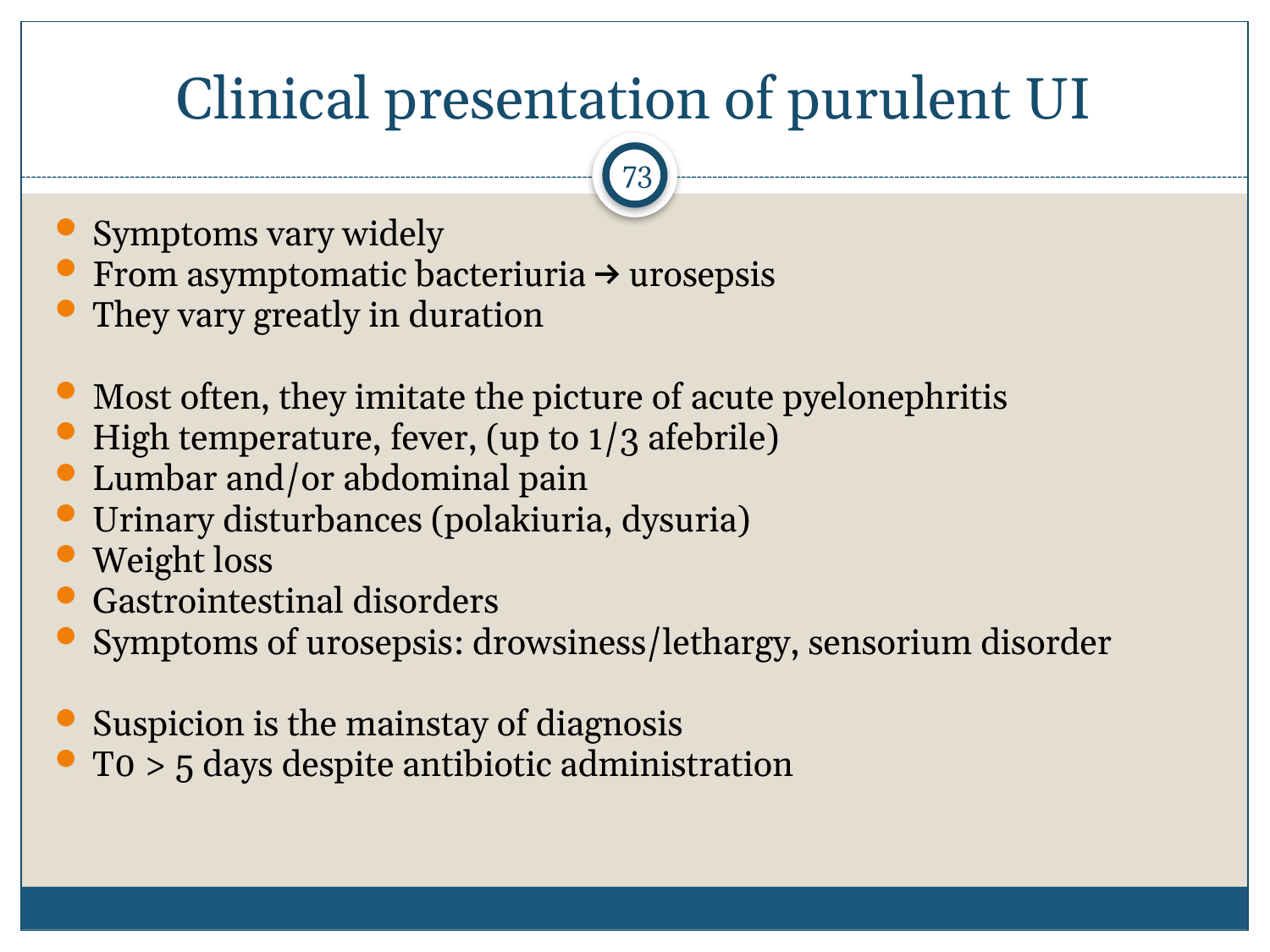

# Clinical presentation of purulent UI
73
Symptoms vary widely
From asymptomatic bacteriuria → urosepsis
They vary greatly in duration

Most often, they imitate the picture of acute pyelonephritis
High temperature, fever, (up to 1/3 afebrile)
Lumbar and/or abdominal pain
Urinary disturbances (polakiuria, dysuria)
Weight loss
Gastrointestinal disorders
Symptoms of urosepsis: drowsiness/lethargy, sensorium disorder

Suspicion is the mainstay of diagnosis
T0 > 5 days despite antibiotic administration